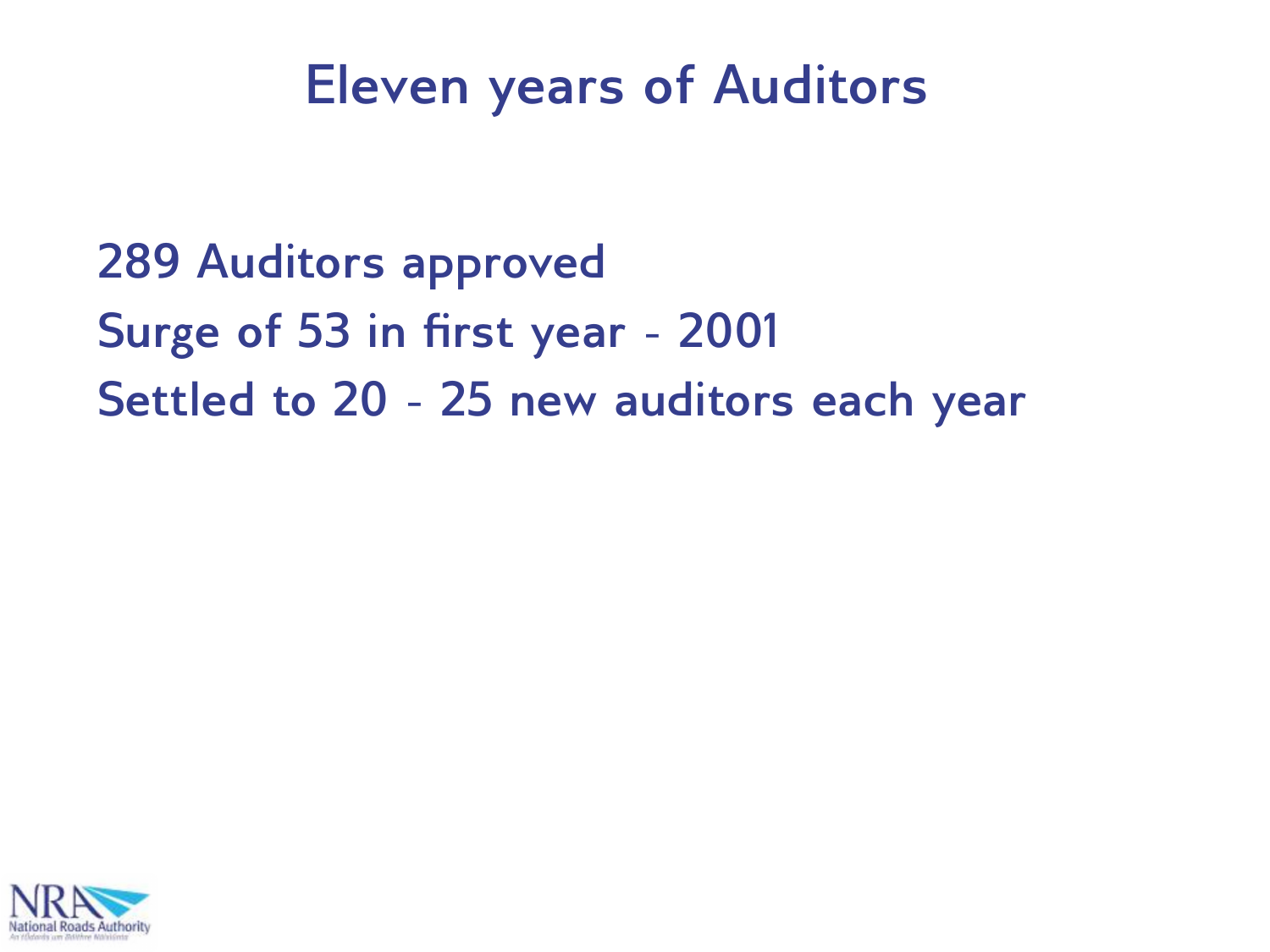

# Eleven years of Auditors
289 Auditors approved
Surge of 53 in first year - 2001
Settled to 20 - 25 new auditors each year